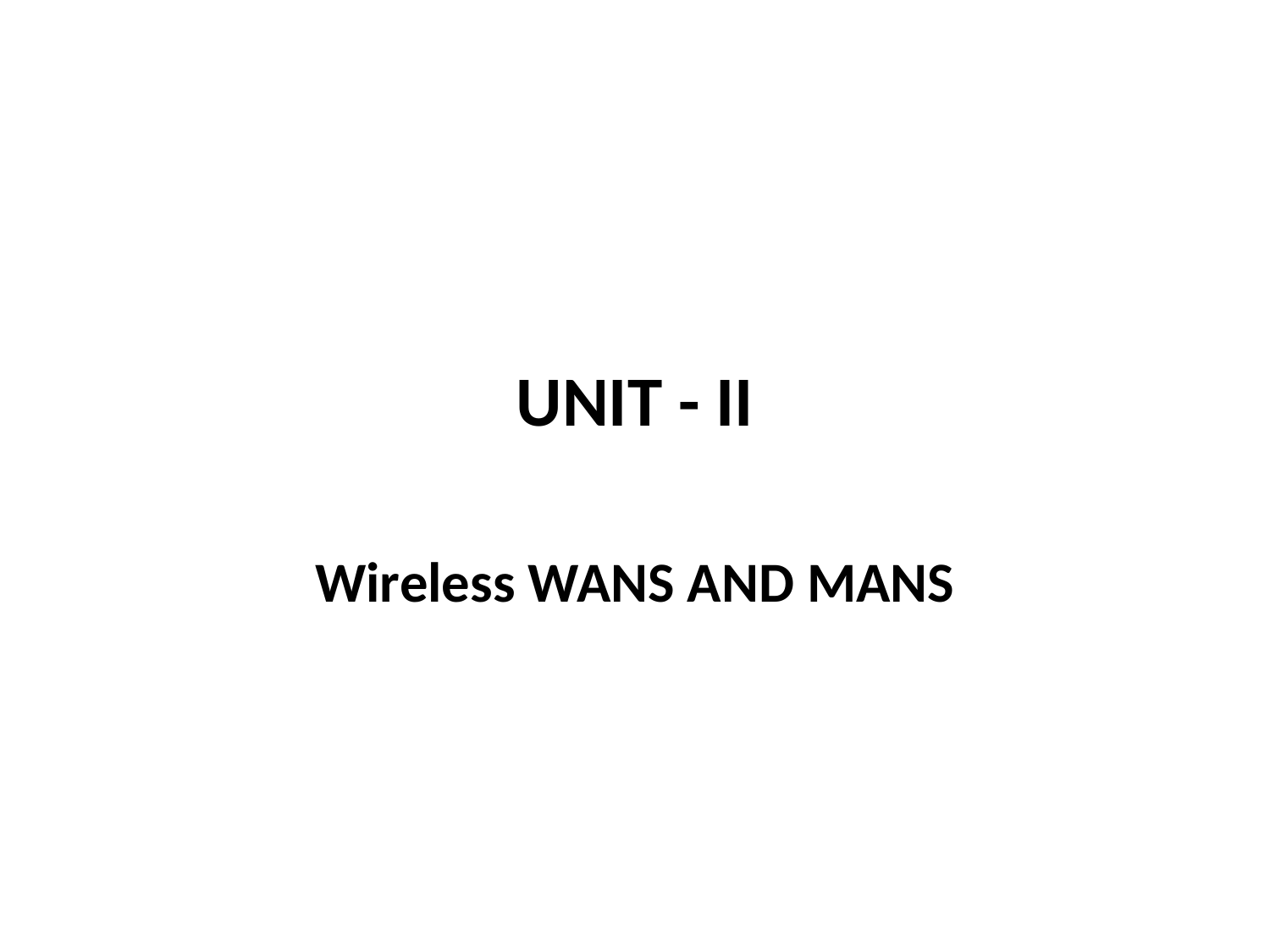

# UNIT - II
Wireless WANS AND MANS